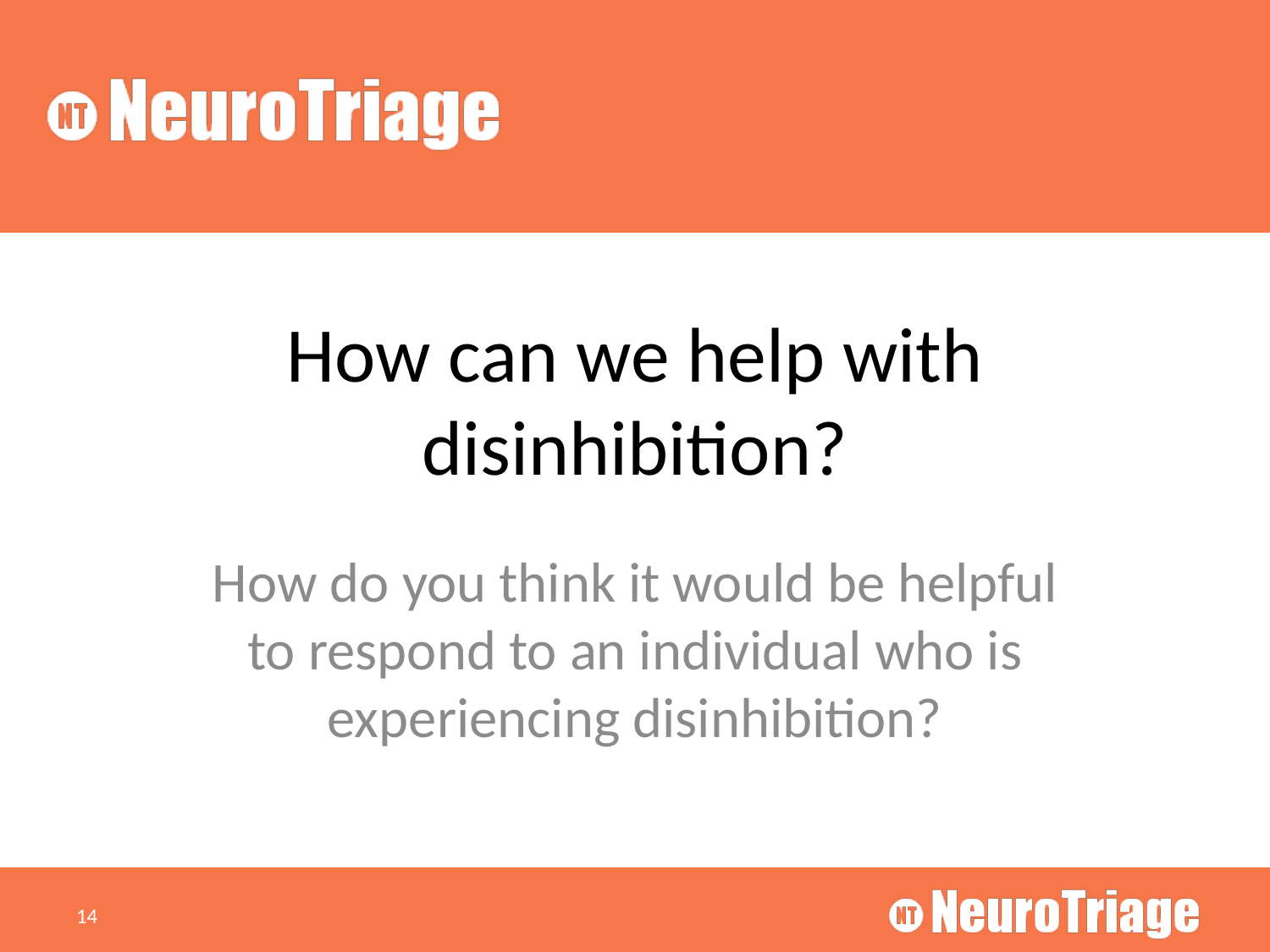

# How can we help with disinhibition?
How do you think it would be helpful to respond to an individual who is experiencing disinhibition?
14